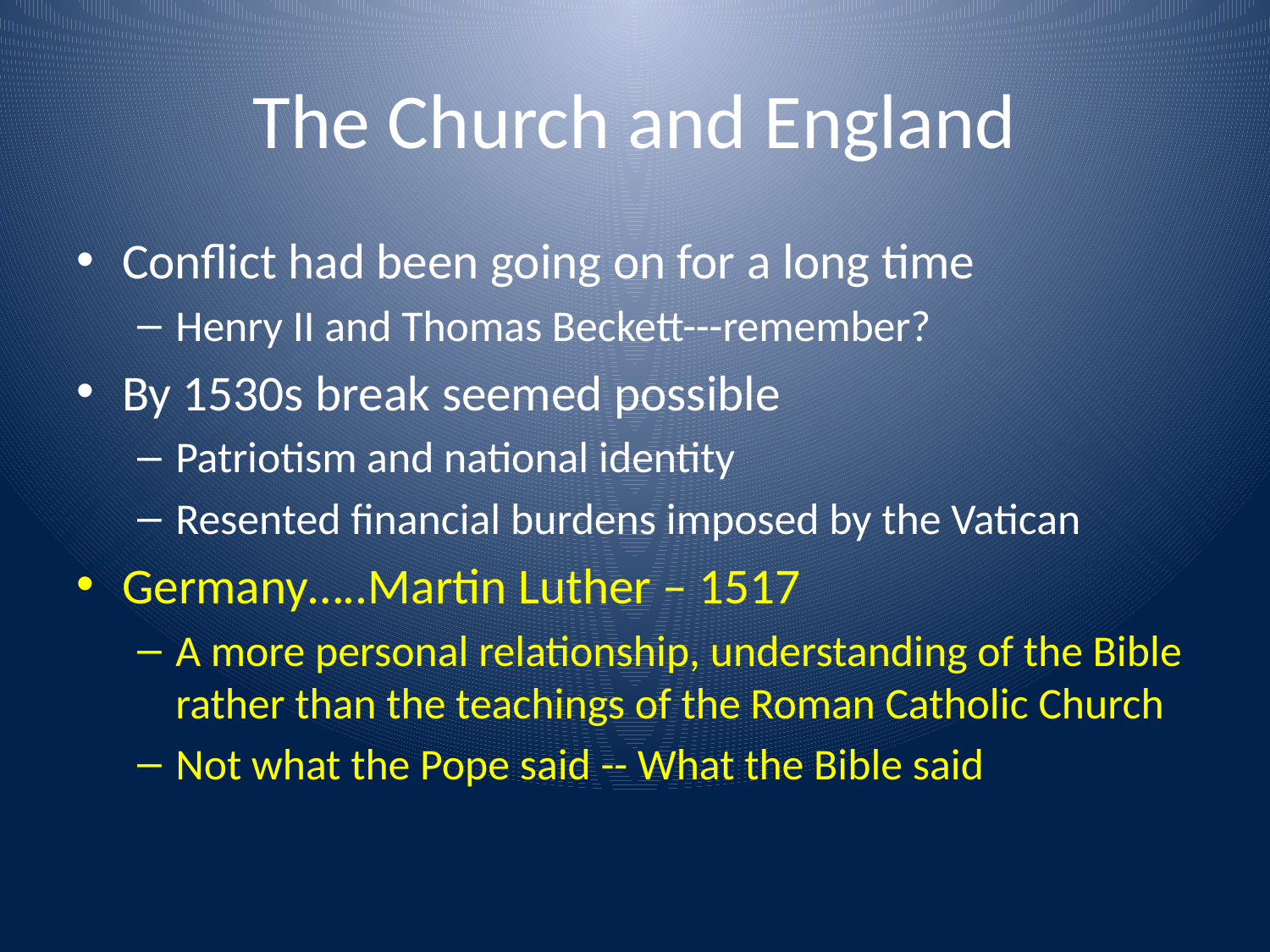

# The Church and England
Conflict had been going on for a long time
Henry II and Thomas Beckett---remember?
By 1530s break seemed possible
Patriotism and national identity
Resented financial burdens imposed by the Vatican
Germany…..Martin Luther – 1517
A more personal relationship, understanding of the Bible rather than the teachings of the Roman Catholic Church
Not what the Pope said -- What the Bible said